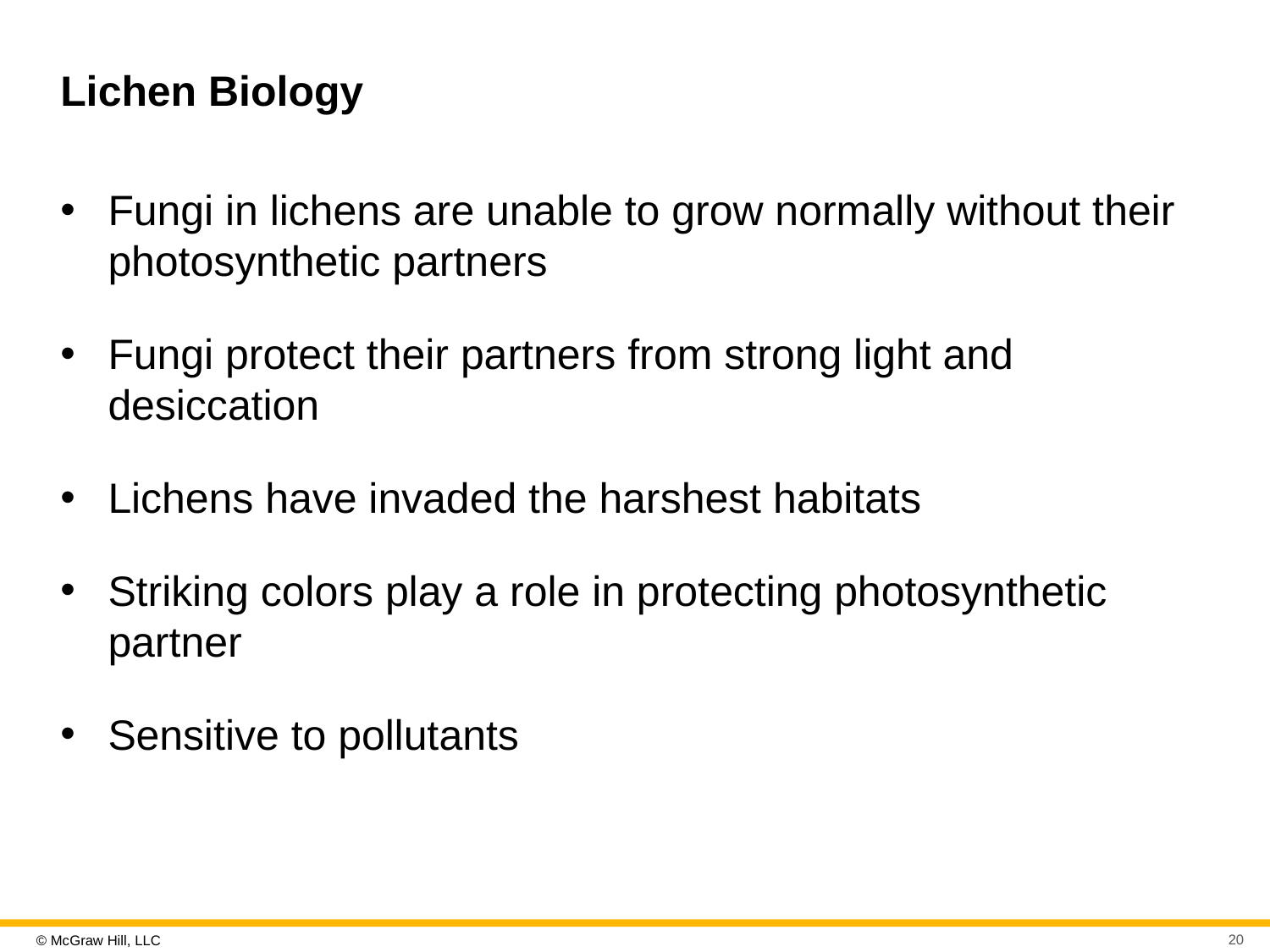

# Lichen Biology
Fungi in lichens are unable to grow normally without their photosynthetic partners
Fungi protect their partners from strong light and desiccation
Lichens have invaded the harshest habitats
Striking colors play a role in protecting photosynthetic partner
Sensitive to pollutants
20